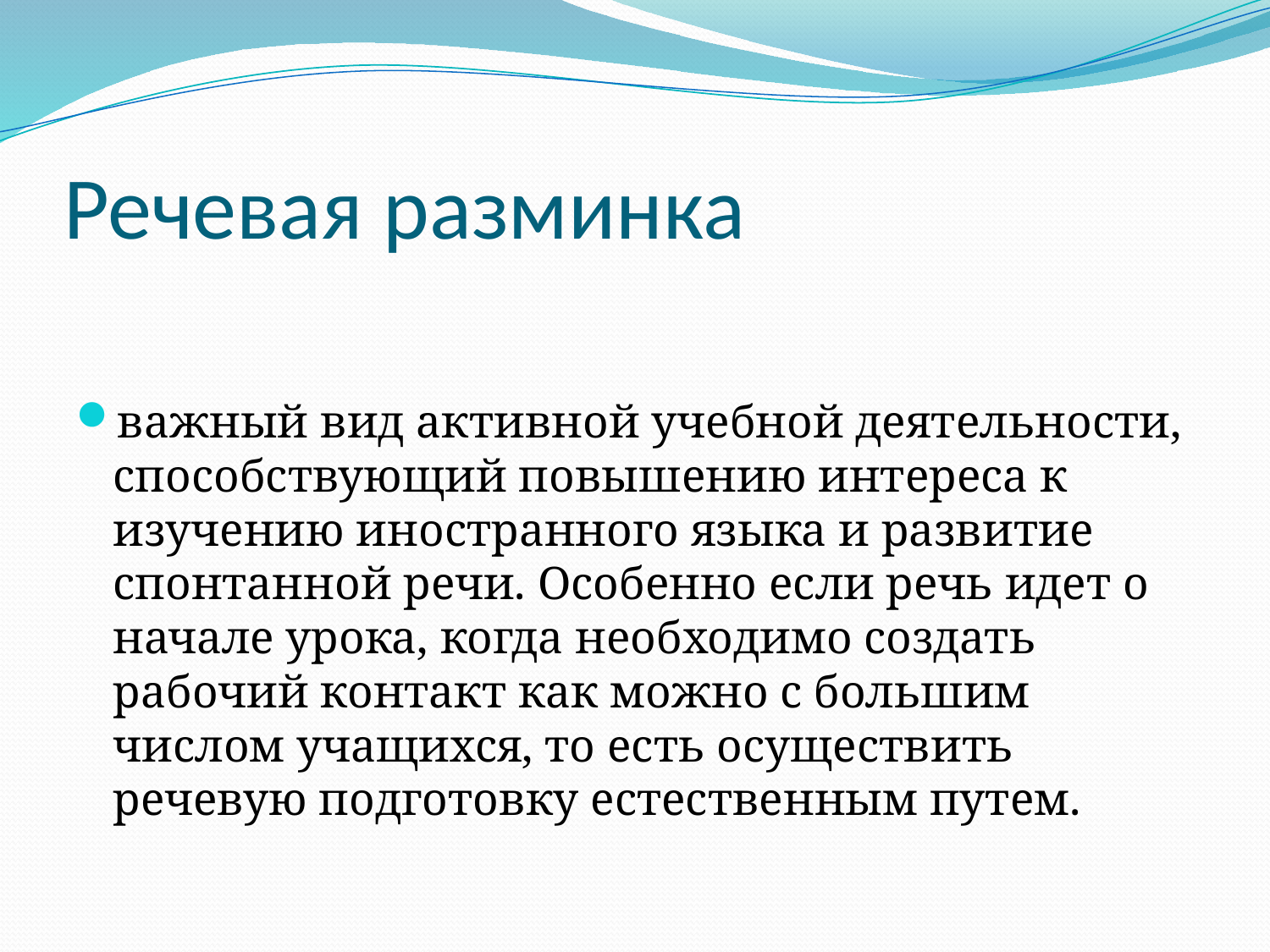

# Речевая разминка
важный вид активной учебной деятельности, способствующий повышению интереса к изучению иностранного языка и развитие спонтанной речи. Особенно если речь идет о начале урока, когда необходимо создать рабочий контакт как можно с большим числом учащихся, то есть осуществить речевую подготовку естественным путем.